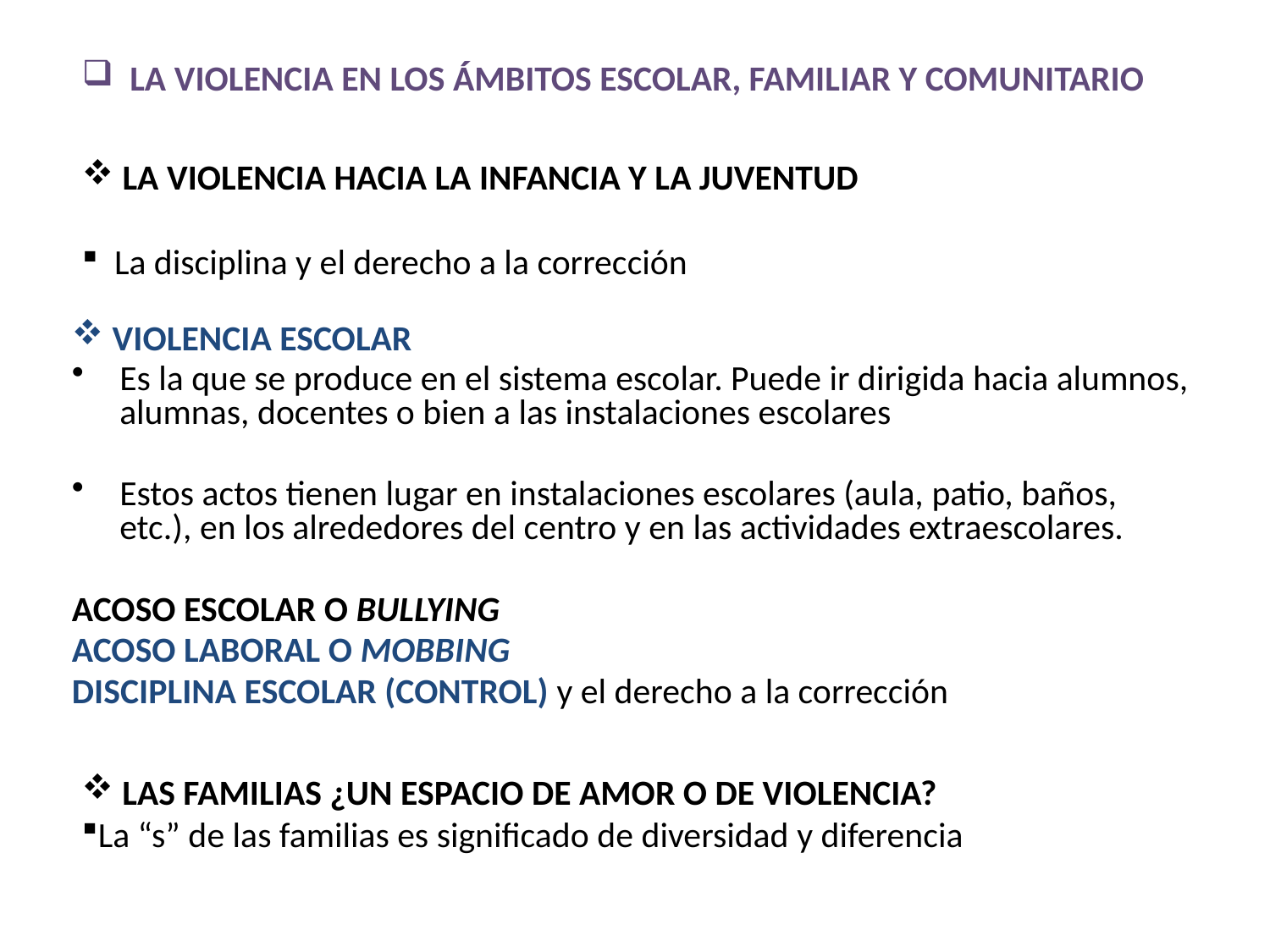

La violencia en los ámbitos escolar, familiar y comunitario
 LA VIOLENCIA HACIA LA INFANCIA Y LA JUVENTUD

  La disciplina y el derecho a la corrección
 VIOLENCIA ESCOLAR
Es la que se produce en el sistema escolar. Puede ir dirigida hacia alumnos, alumnas, docentes o bien a las instalaciones escolares

Estos actos tienen lugar en instalaciones escolares (aula, patio, baños, etc.), en los alrededores del centro y en las actividades extraescolares.

ACOSO ESCOLAR O BULLYING
ACOSO LABORAL O MOBBING
DISCIPLINA ESCOLAR (CONTROL) y el derecho a la corrección
 LAS FAMILIAS ¿UN ESPACIO DE AMOR O DE VIOLENCIA?
La “s” de las familias es significado de diversidad y diferencia